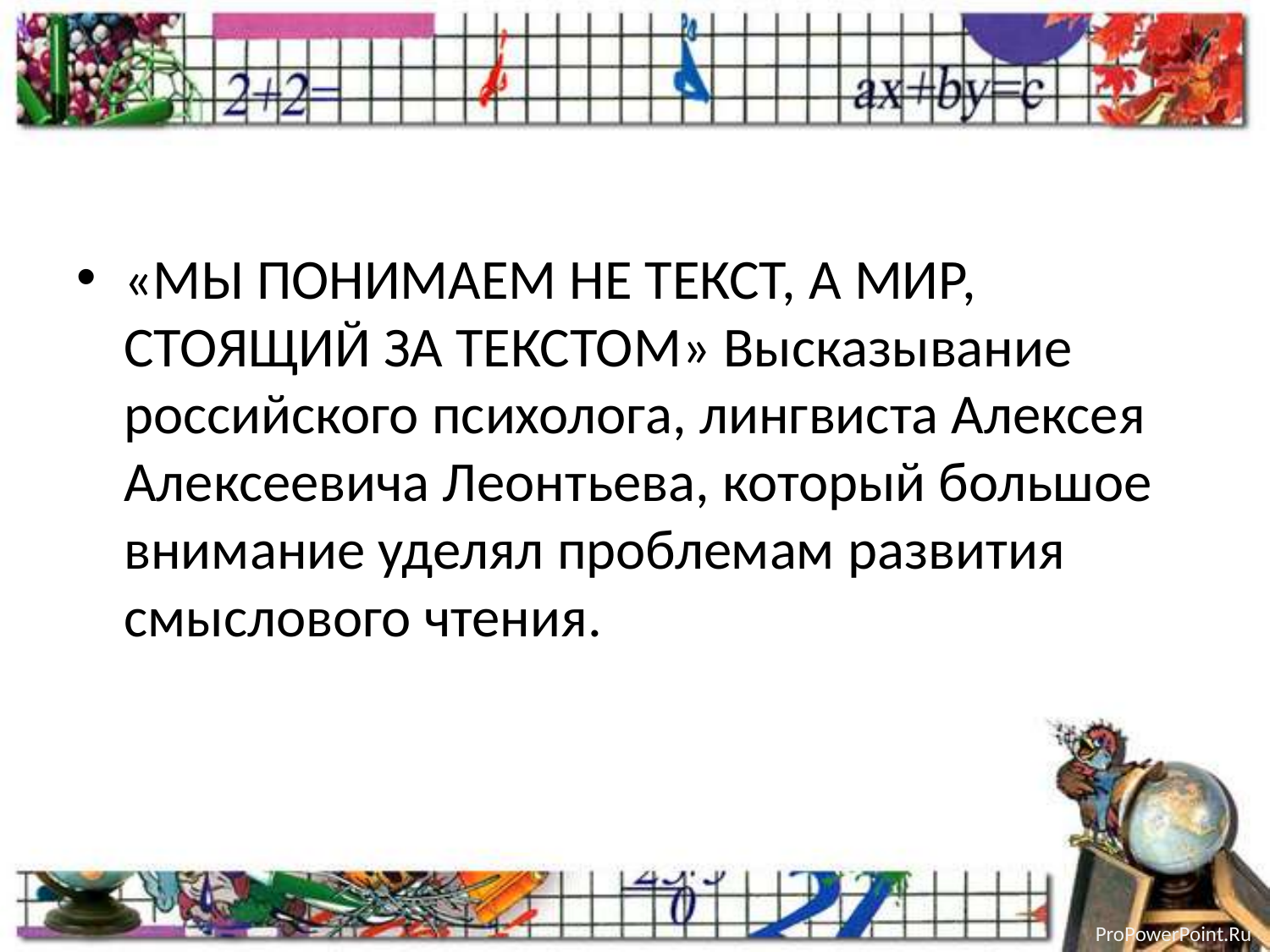

#
«МЫ ПОНИМАЕМ НЕ ТЕКСТ, А МИР, СТОЯЩИЙ ЗА ТЕКСТОМ» Высказывание российского психолога, лингвиста Алексея Алексеевича Леонтьева, который большое внимание уделял проблемам развития смыслового чтения.